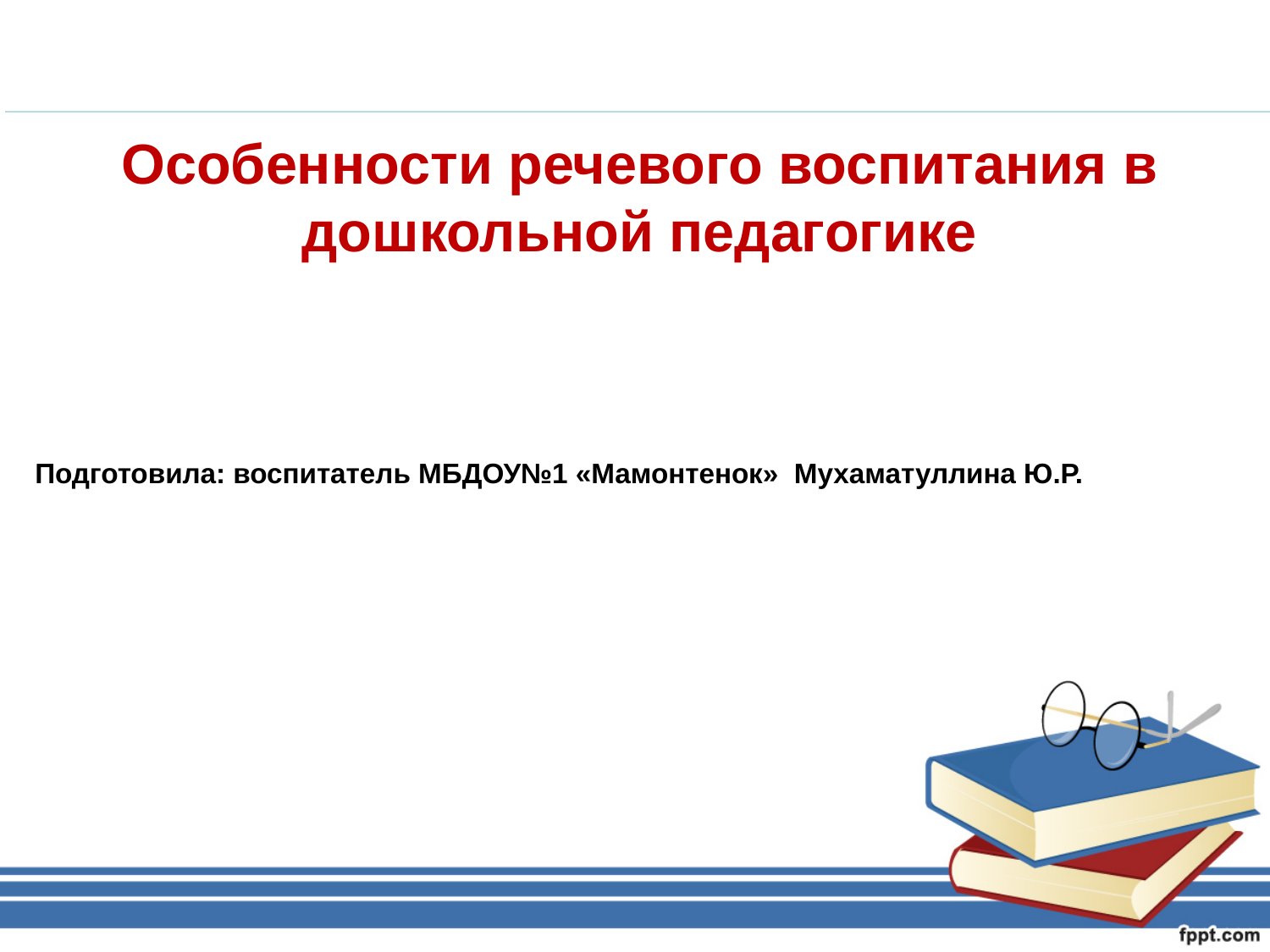

Особенности речевого воспитания в дошкольной педагогике
Подготовила: воспитатель МБДОУ№1 «Мамонтенок»  Мухаматуллина Ю.Р.